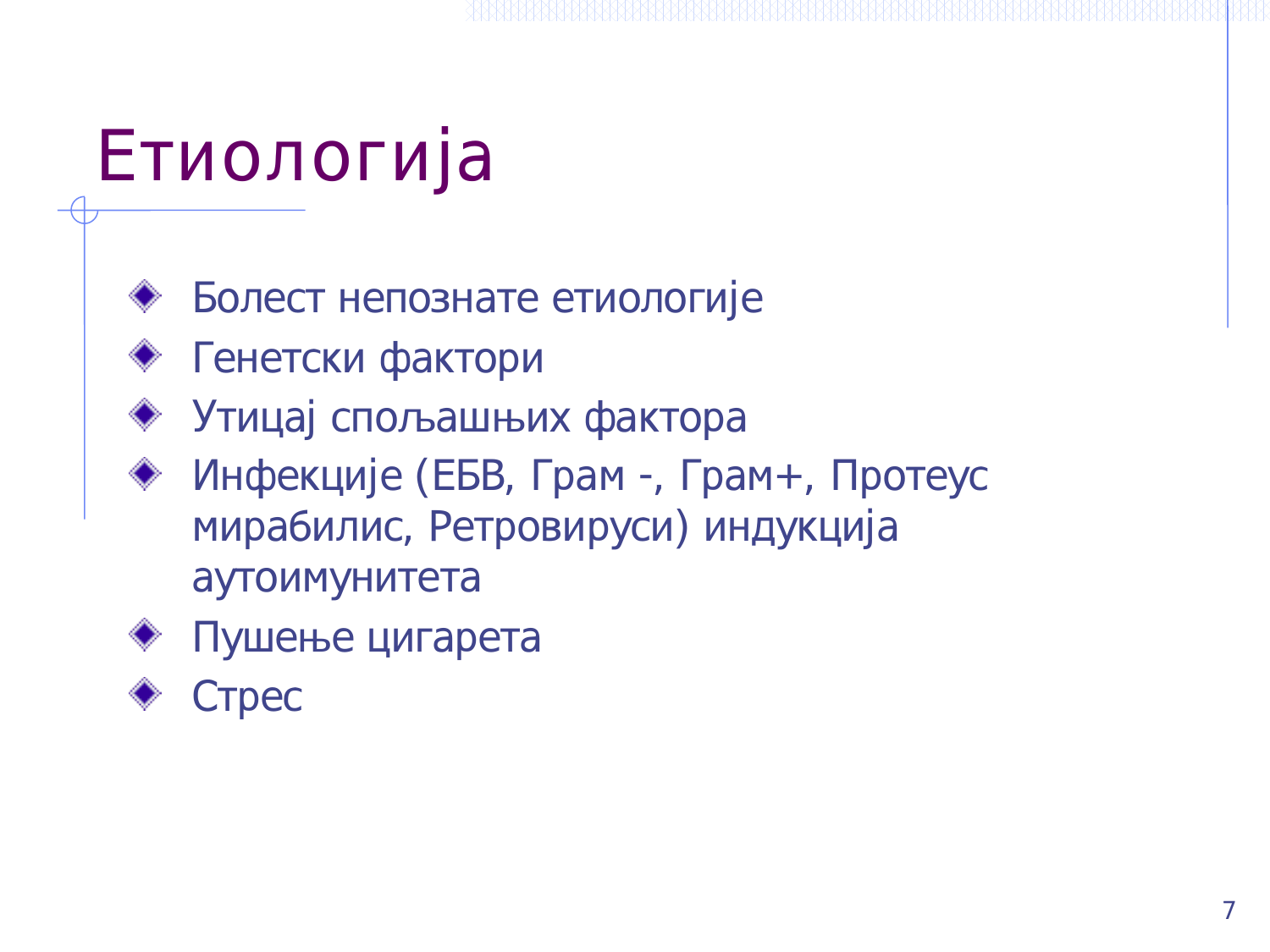

# Етиологија
Болест непознате етиологије
Генетски фактори
Утицај спољашњих фактора
Инфекције (ЕБВ, Грам -, Грам+, Протеус мирабилис, Ретровируси) индукција аутоимунитета
Пушење цигарета
Стрес
7